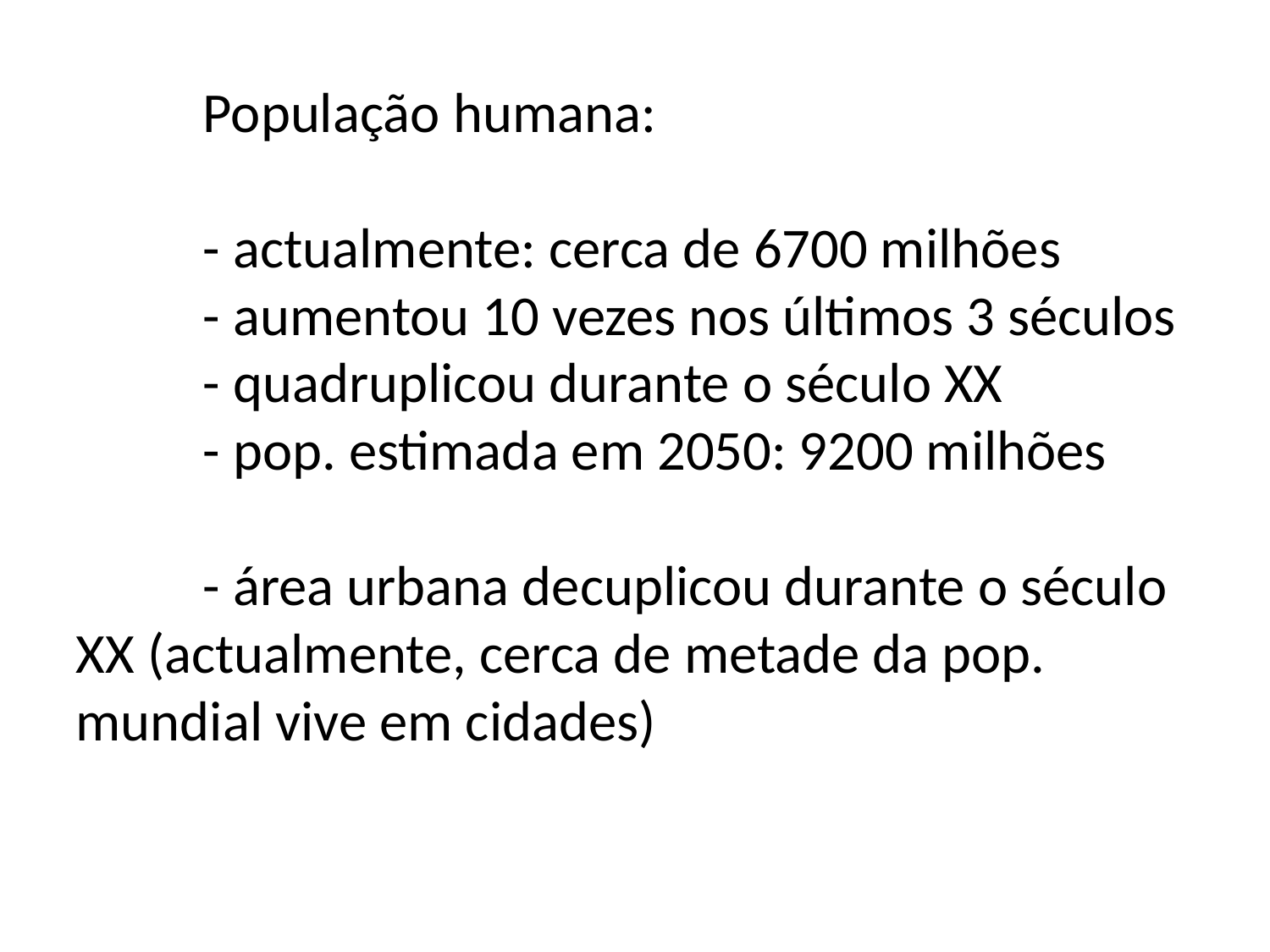

População humana:

	- actualmente: cerca de 6700 milhões
	- aumentou 10 vezes nos últimos 3 séculos
	- quadruplicou durante o século XX
	- pop. estimada em 2050: 9200 milhões

	- área urbana decuplicou durante o século XX (actualmente, cerca de metade da pop. mundial vive em cidades)